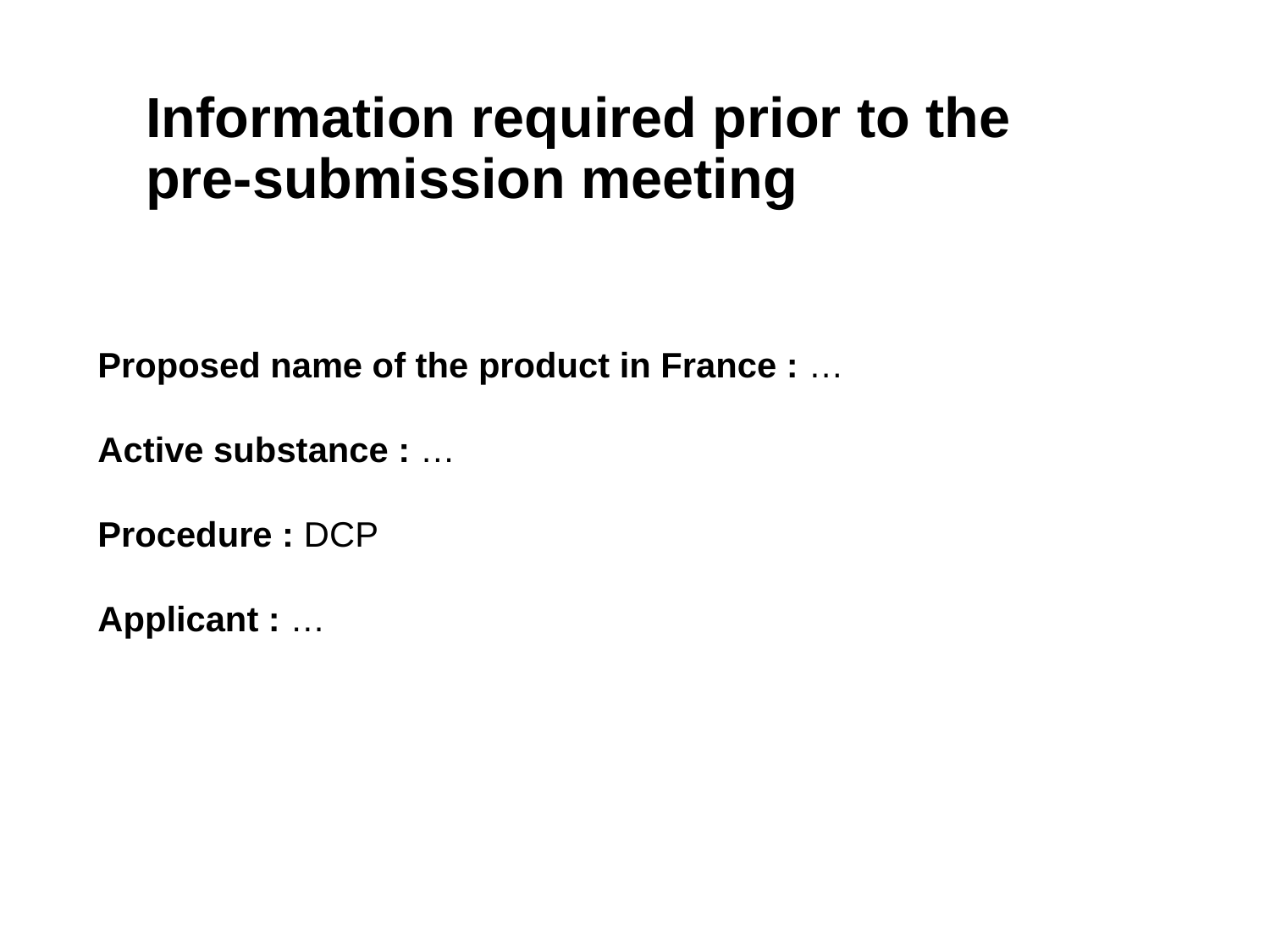

# Information required prior to the pre-submission meeting
Proposed name of the product in France : …
Active substance : …
Procedure : DCP
Applicant : …